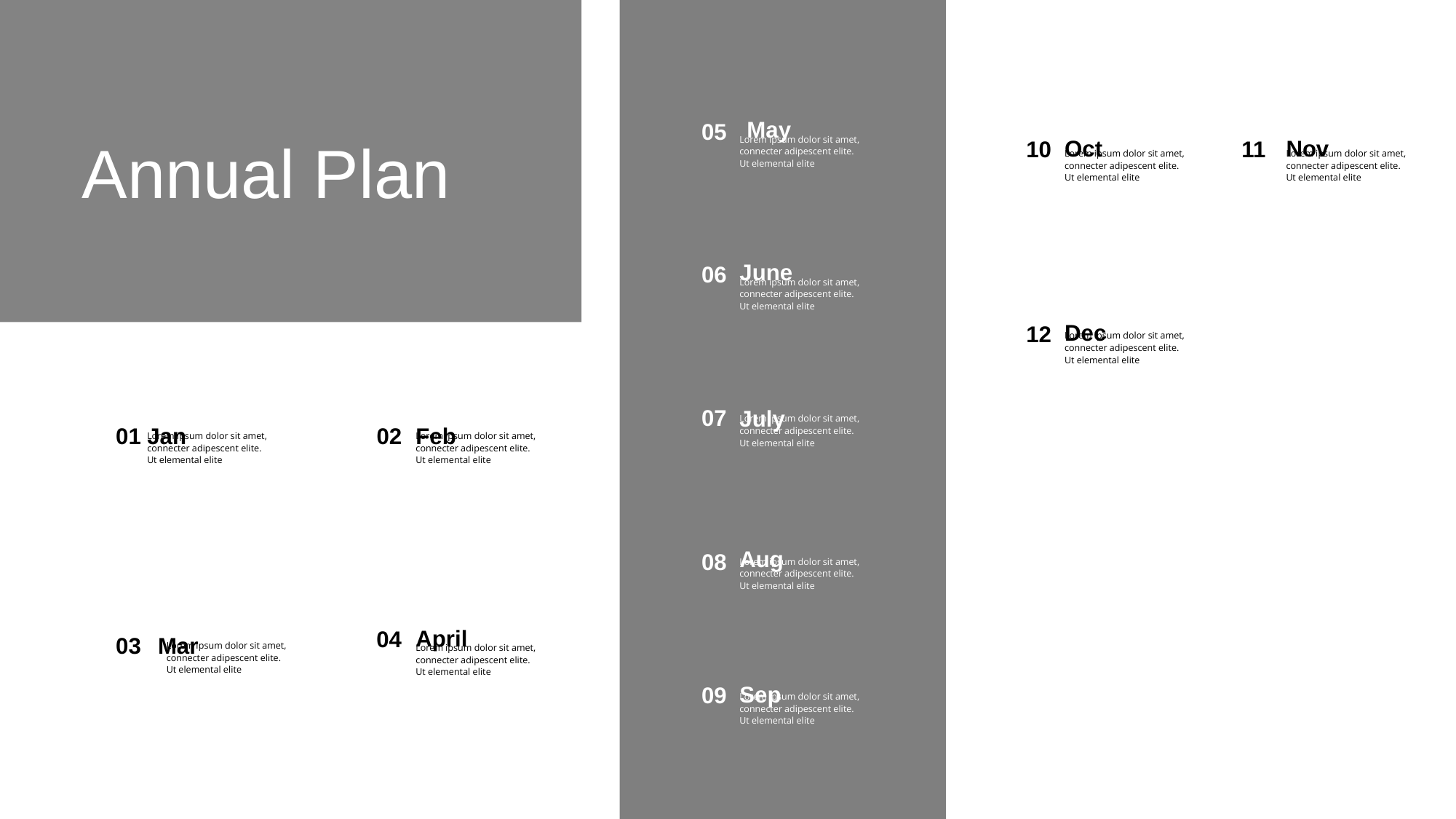

May
05

Oct
Nov
10
11
Annual Plan
Lorem ipsum dolor sit amet,
connecter adipescent elite.
Ut elemental elite
June
06
Lorem ipsum dolor sit amet,
connecter adipescent elite.
Ut elemental elite
Lorem ipsum dolor sit amet,
connecter adipescent elite.
Ut elemental elite
Dec
12
Lorem ipsum dolor sit amet,
connecter adipescent elite.
Ut elemental elite
07
July
Jan
Feb
01
02
Lorem ipsum dolor sit amet,
connecter adipescent elite.
Ut elemental elite
Lorem ipsum dolor sit amet,
connecter adipescent elite.
Ut elemental elite
Aug
08
Lorem ipsum dolor sit amet,
connecter adipescent elite.
Ut elemental elite
Lorem ipsum dolor sit amet,
connecter adipescent elite.
Ut elemental elite

April
04
03
Mar
Lorem ipsum dolor sit amet,
connecter adipescent elite.
Ut elemental elite
Sep
09
Lorem ipsum dolor sit amet,
connecter adipescent elite.
Ut elemental elite
Lorem ipsum dolor sit amet,
connecter adipescent elite.
Ut elemental elite
Lorem ipsum dolor sit amet,
connecter adipescent elite.
Ut elemental elite